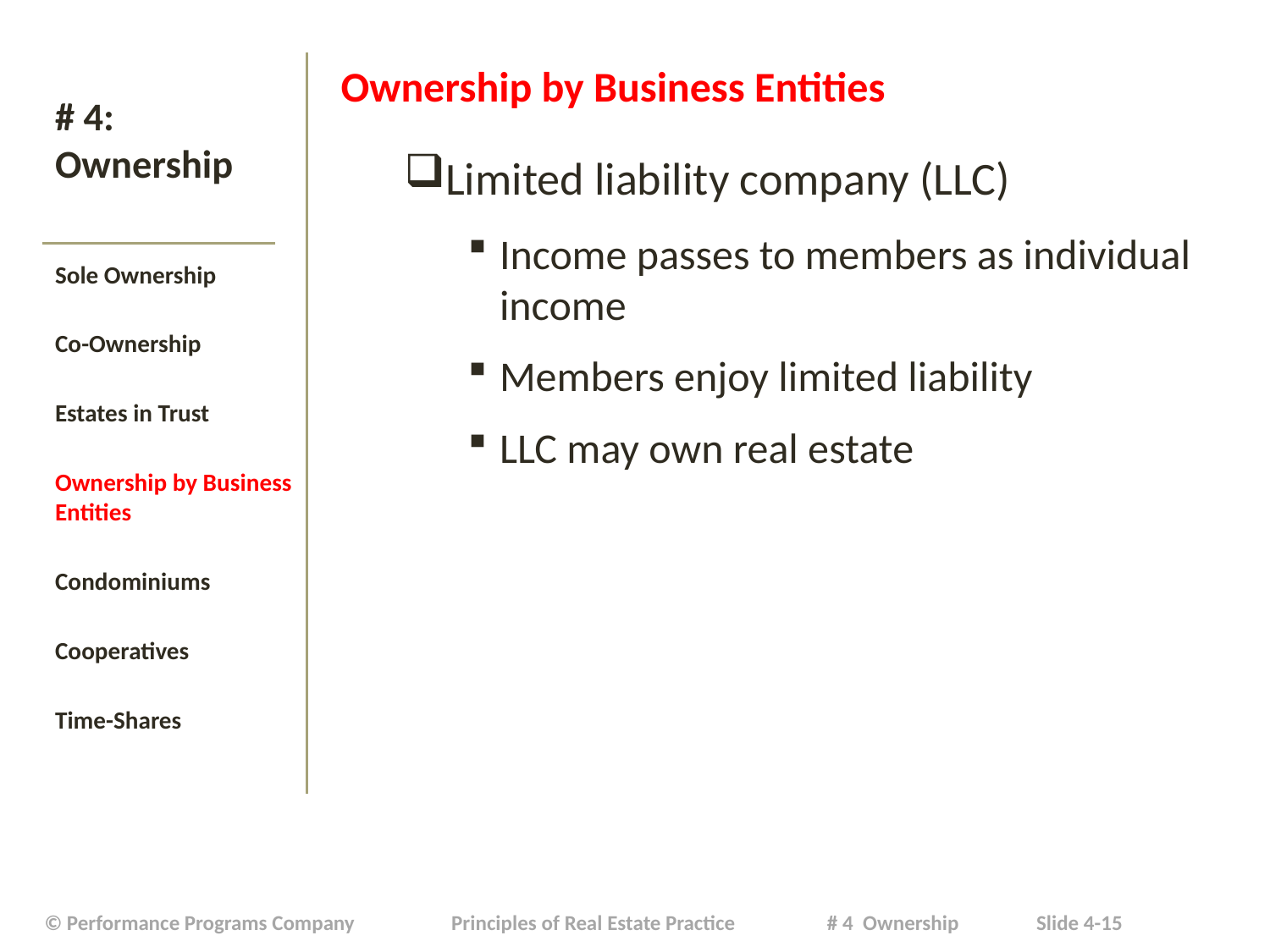

Ownership by Business Entities

Limited liability company (LLC)
Income passes to members as individual income
Members enjoy limited liability
LLC may own real estate

# # 4: Ownership

Sole Ownership

Co-Ownership

Estates in Trust

Ownership by Business Entities

Condominiums

Cooperatives

Time-Shares

| © Performance Programs Company Principles of Real Estate Practice # 4 Ownership Slide 4-15 |
| --- |